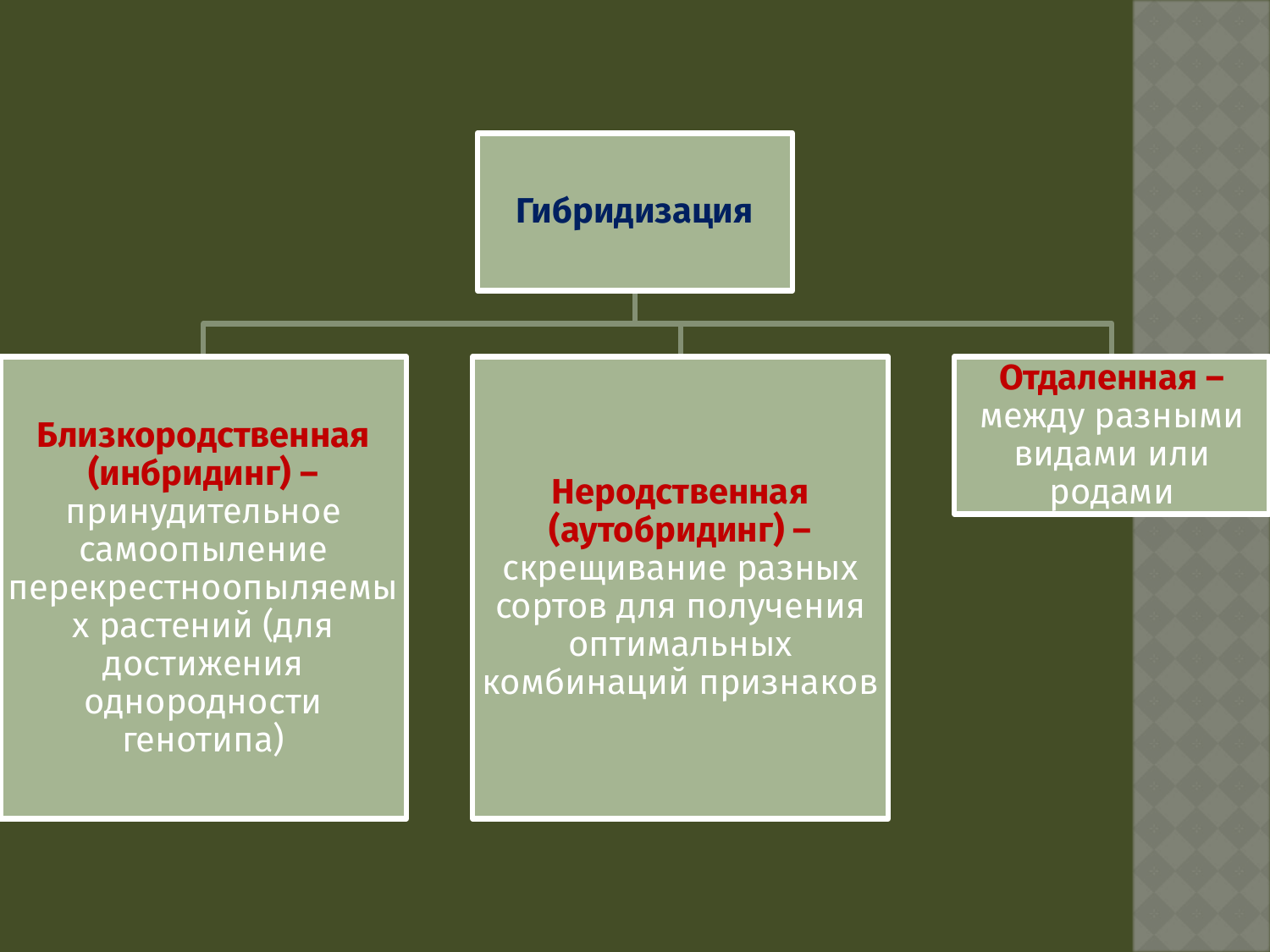

Гибридизация
Близкородственная (инбридинг) – принудительное самоопыление перекрестноопыляемых растений (для достижения однородности генотипа)
Неродственная (аутобридинг) – скрещивание разных сортов для получения оптимальных комбинаций признаков
Отдаленная – между разными видами или родами